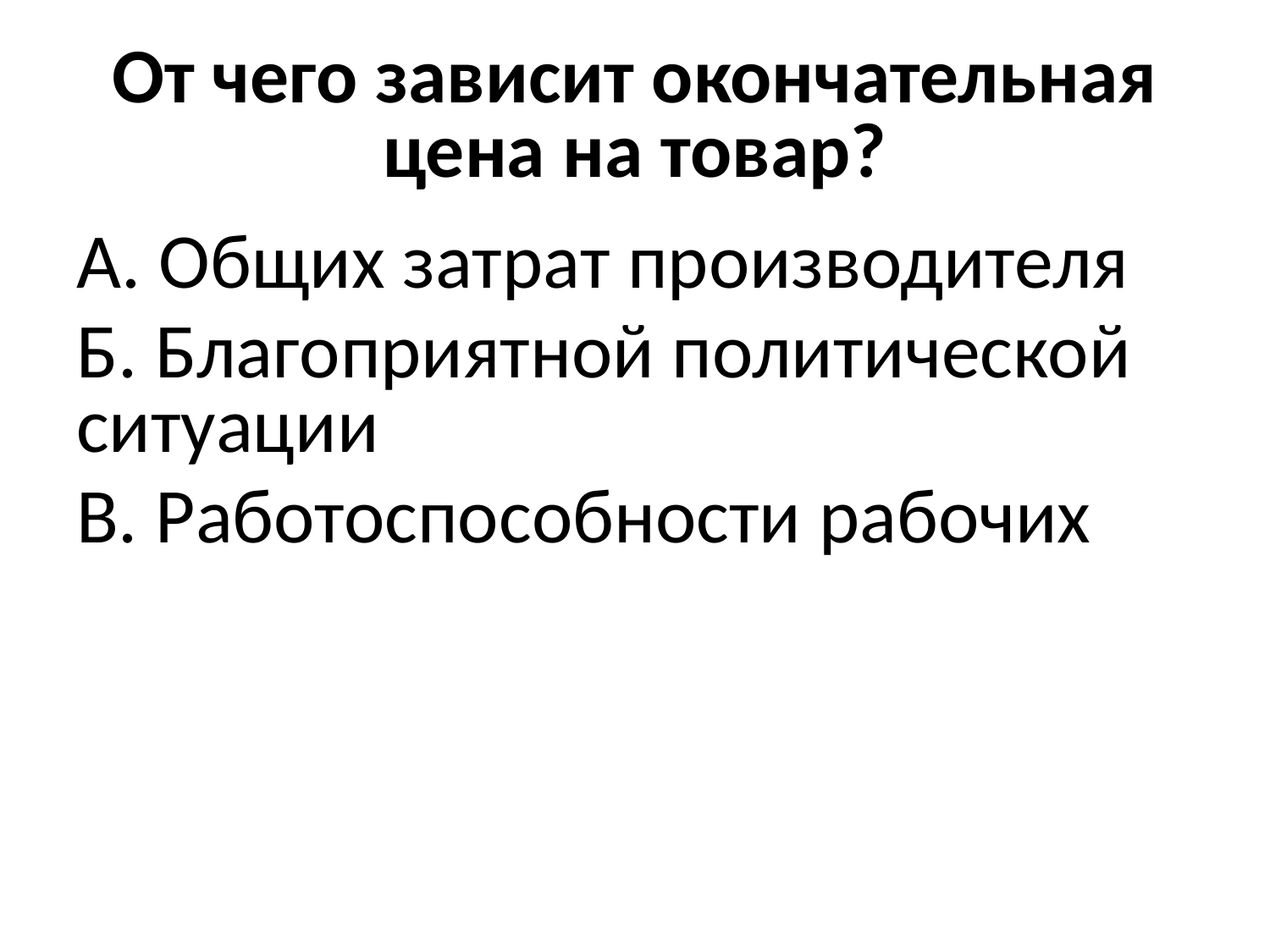

# От чего зависит окончательная цена на товар?
А. Общих затрат производителя
Б. Благоприятной политической ситуации
В. Работоспособности рабочих